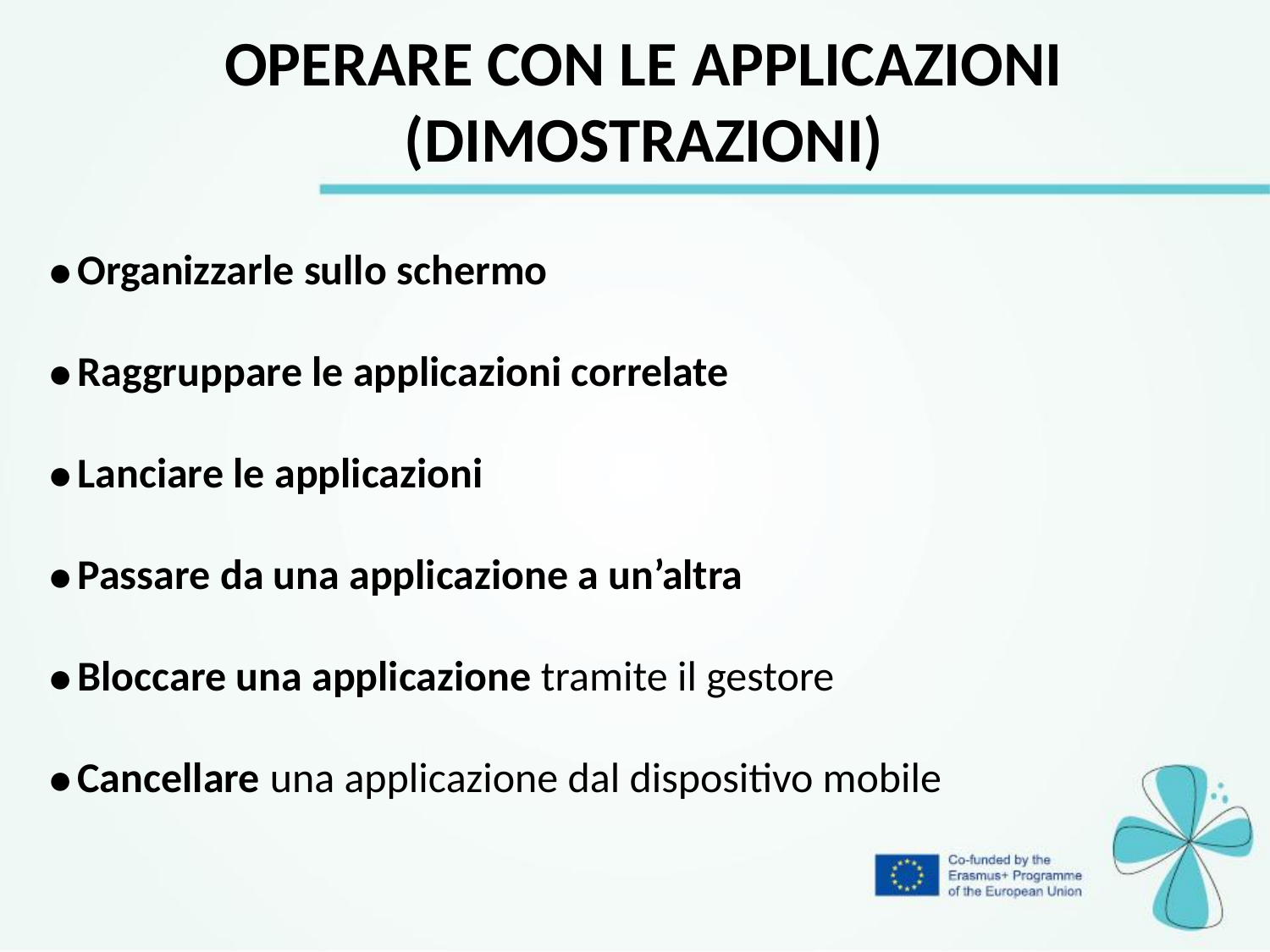

OPERARE CON LE APPLICAZIONI
(DIMOSTRAZIONI)
Organizzarle sullo schermo

Raggruppare le applicazioni correlate

Lanciare le applicazioni
Passare da una applicazione a un’altra

Bloccare una applicazione tramite il gestore
Cancellare una applicazione dal dispositivo mobile